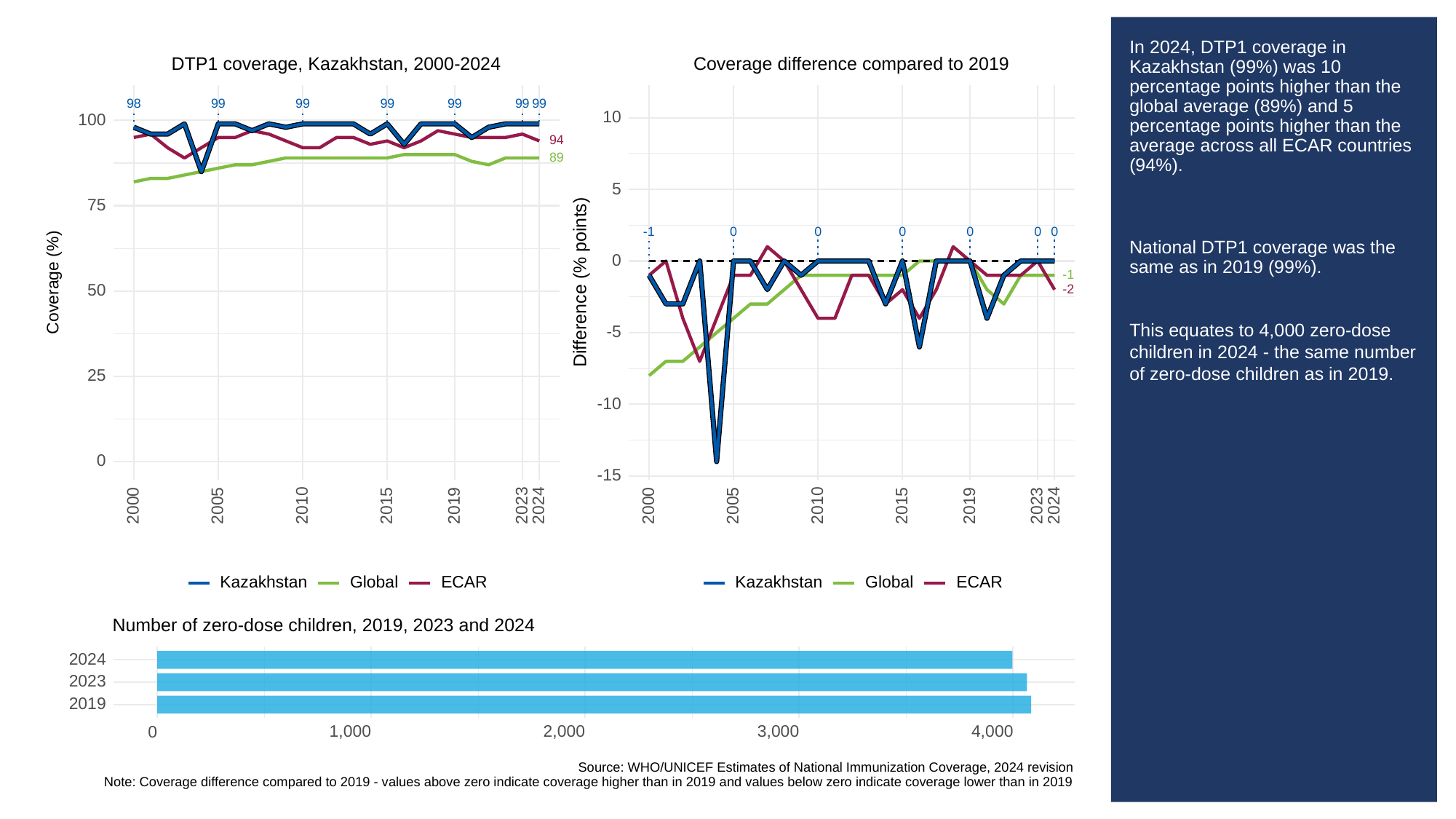

# In 2024, DTP1 coverage in Kazakhstan (99%) was 10 percentage points higher than the global average (89%) and 5 percentage points higher than the average across all ECAR countries (94%).

National DTP1 coverage was the same as in 2019 (99%).

This equates to 4,000 zero-dose children in 2024 - the same number of zero-dose children as in 2019.

Coverage difference compared to 2019
DTP1 coverage, Kazakhstan, 2000-2024

98
99
99
99
99
99
99
10

100

94
89

5

75

0
0
0
0
0
0
-1

0

-1
Difference (% points)
Coverage (%)
50
-2

-5

25

-10

0

-15

2023
2023
2000
2005
2010
2015
2019
2024
2000
2005
2010
2015
2019
2024
Global
ECAR
Global
ECAR
Kazakhstan
Kazakhstan

Number of zero-dose children, 2019, 2023 and 2024

2024

2023

2019

1,000
2,000
3,000
4,000
0
Source: WHO/UNICEF Estimates of National Immunization Coverage, 2024 revision
Note: Coverage difference compared to 2019 - values above zero indicate coverage higher than in 2019 and values below zero indicate coverage lower than in 2019